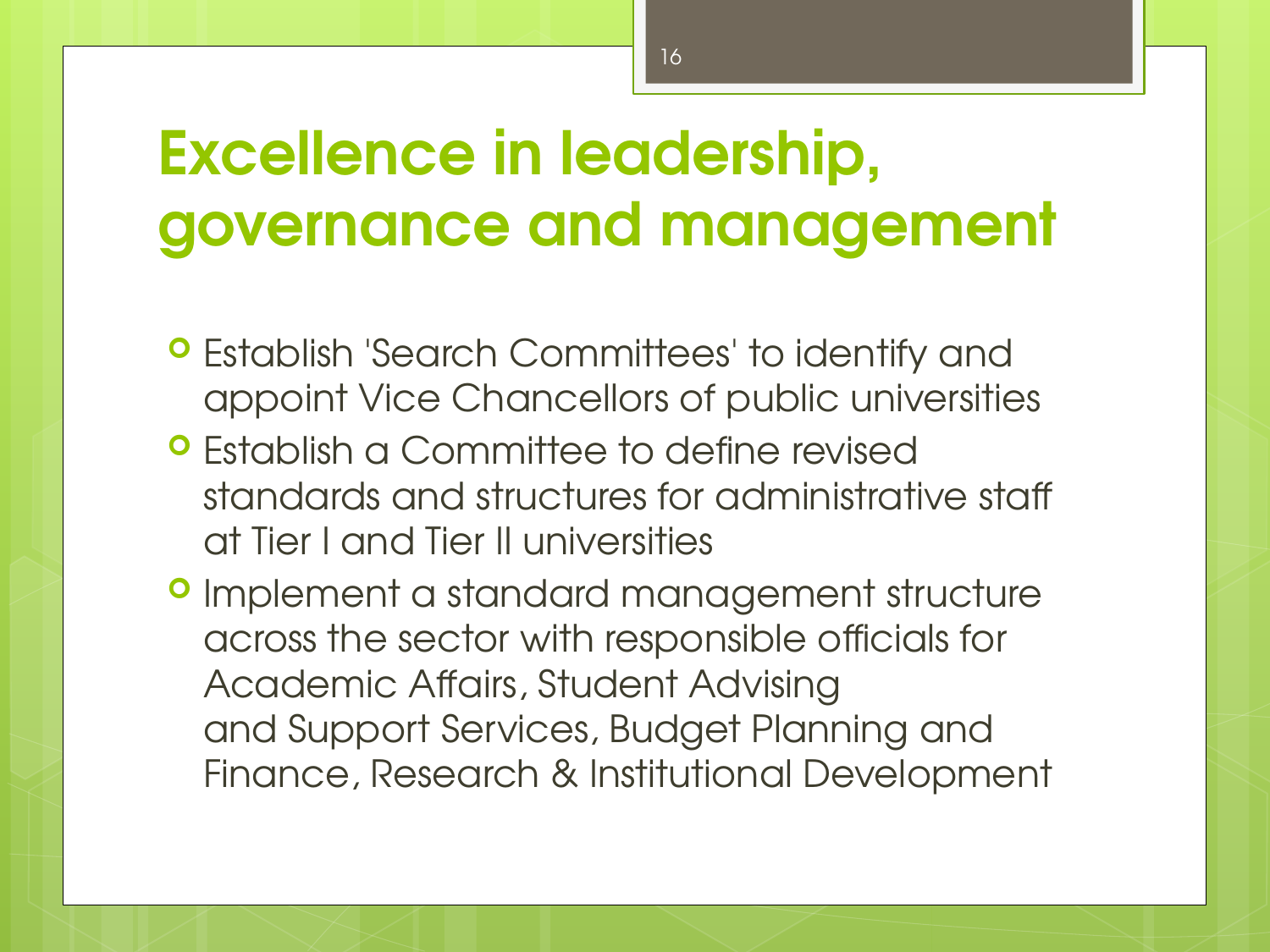

16
# Excellence in leadership, governance and management
Establish 'Search Committees' to identify and appoint Vice Chancellors of public universities
Establish a Committee to define revised standards and structures for administrative staff at Tier I and Tier II universities
Implement a standard management structure across the sector with responsible officials for Academic Affairs, Student Advising
and Support Services, Budget Planning and Finance, Research & Institutional Development